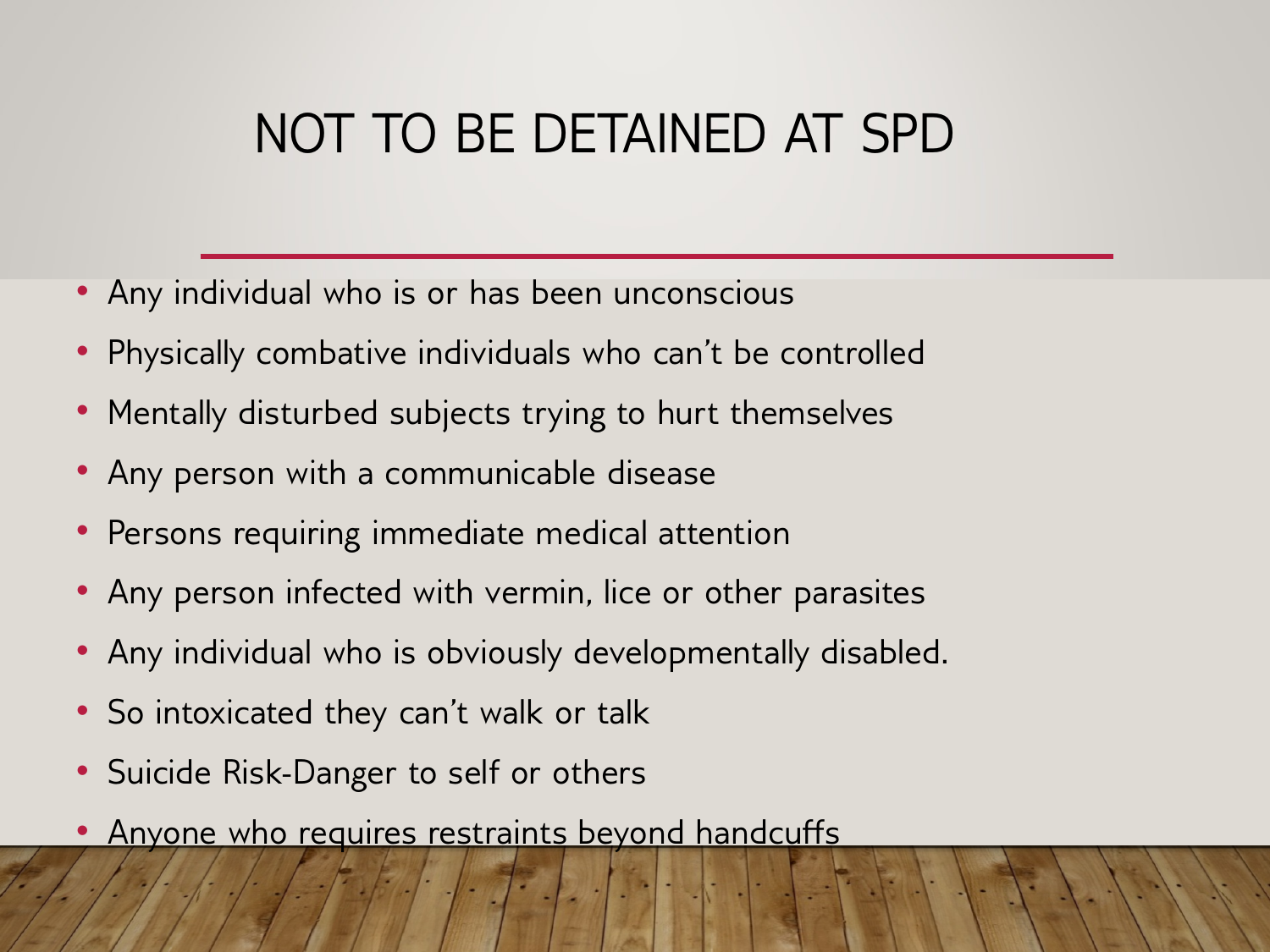

# NOT TO BE DETAINED AT SPD

Any individual who is or has been unconscious
Physically combative individuals who can’t be controlled
Mentally disturbed subjects trying to hurt themselves
Any person with a communicable disease
Persons requiring immediate medical attention
Any person infected with vermin, lice or other parasites
Any individual who is obviously developmentally disabled.
So intoxicated they can’t walk or talk
Suicide Risk-Danger to self or others
Anyone who requires restraints beyond handcuffs